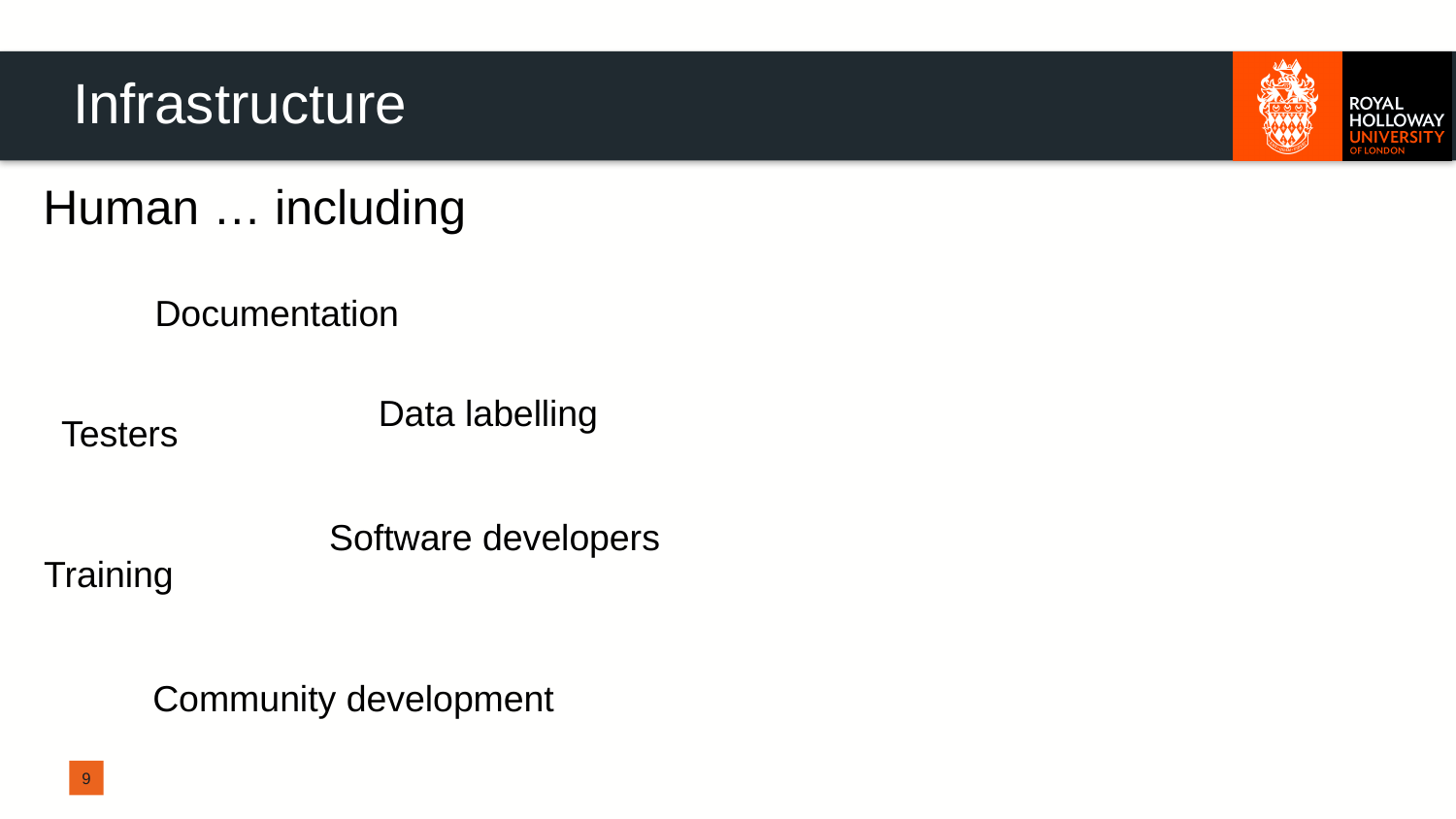

# Infrastructure
Human … including
Documentation
Data labelling
Testers
Software developers
Training
Community development
9